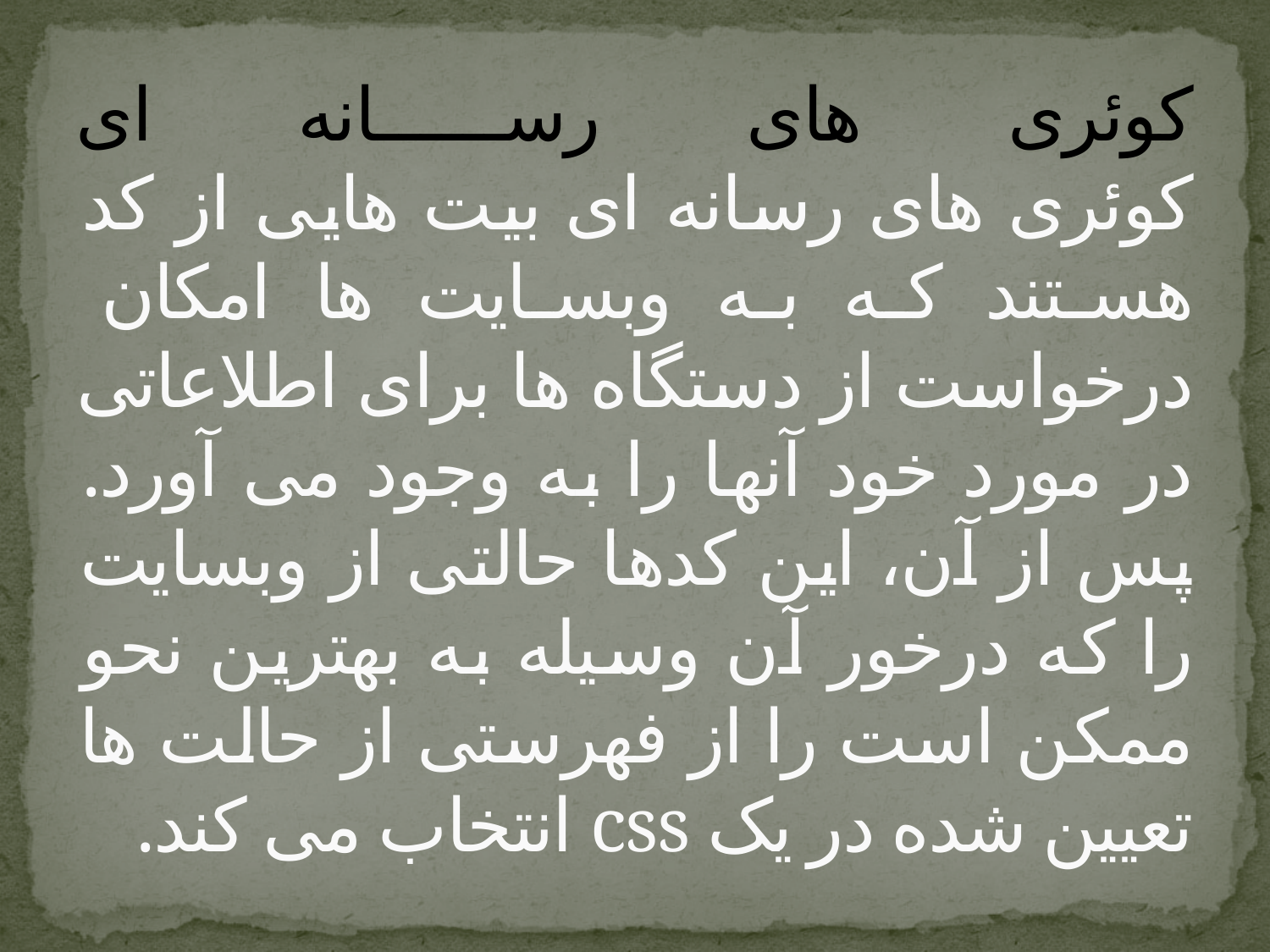

# کوئری های رسانه ای کوئری های رسانه ای بیت هایی از کد هستند که به وبسایت ها امکان درخواست از دستگاه ها برای اطلاعاتی در مورد خود آنها را به وجود می آورد. پس از آن، این کدها حالتی از وبسایت را که درخور آن وسیله به بهترین نحو ممکن است را از فهرستی از حالت ها تعیین شده در یک css انتخاب می کند.